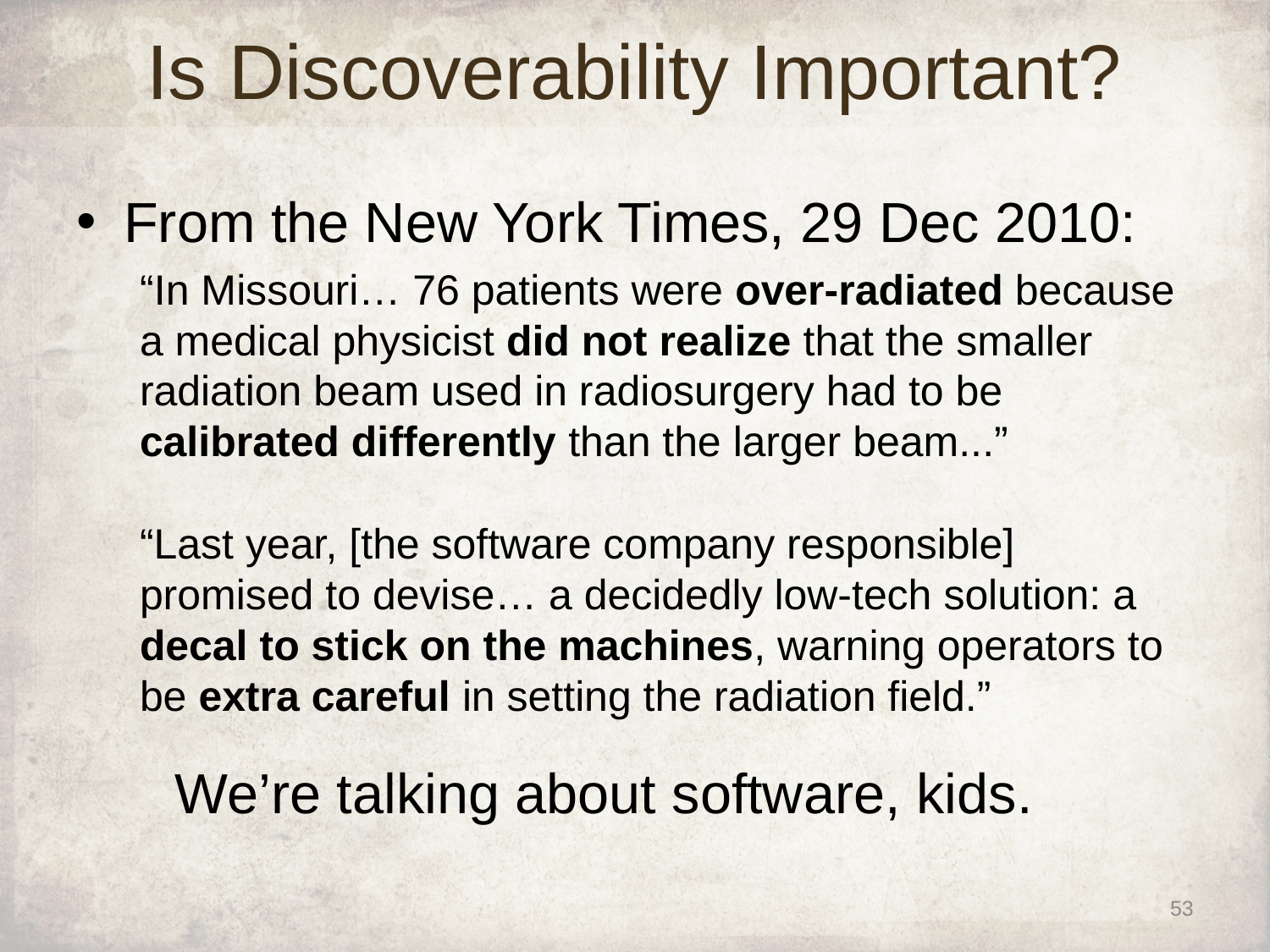

# Is Discoverability Important?
From the New York Times, 29 Dec 2010:
“In Missouri… 76 patients were over-radiated because a medical physicist did not realize that the smaller radiation beam used in radiosurgery had to be calibrated differently than the larger beam...”
“Last year, [the software company responsible] promised to devise… a decidedly low-tech solution: a decal to stick on the machines, warning operators to be extra careful in setting the radiation field.”
We’re talking about software, kids.
53